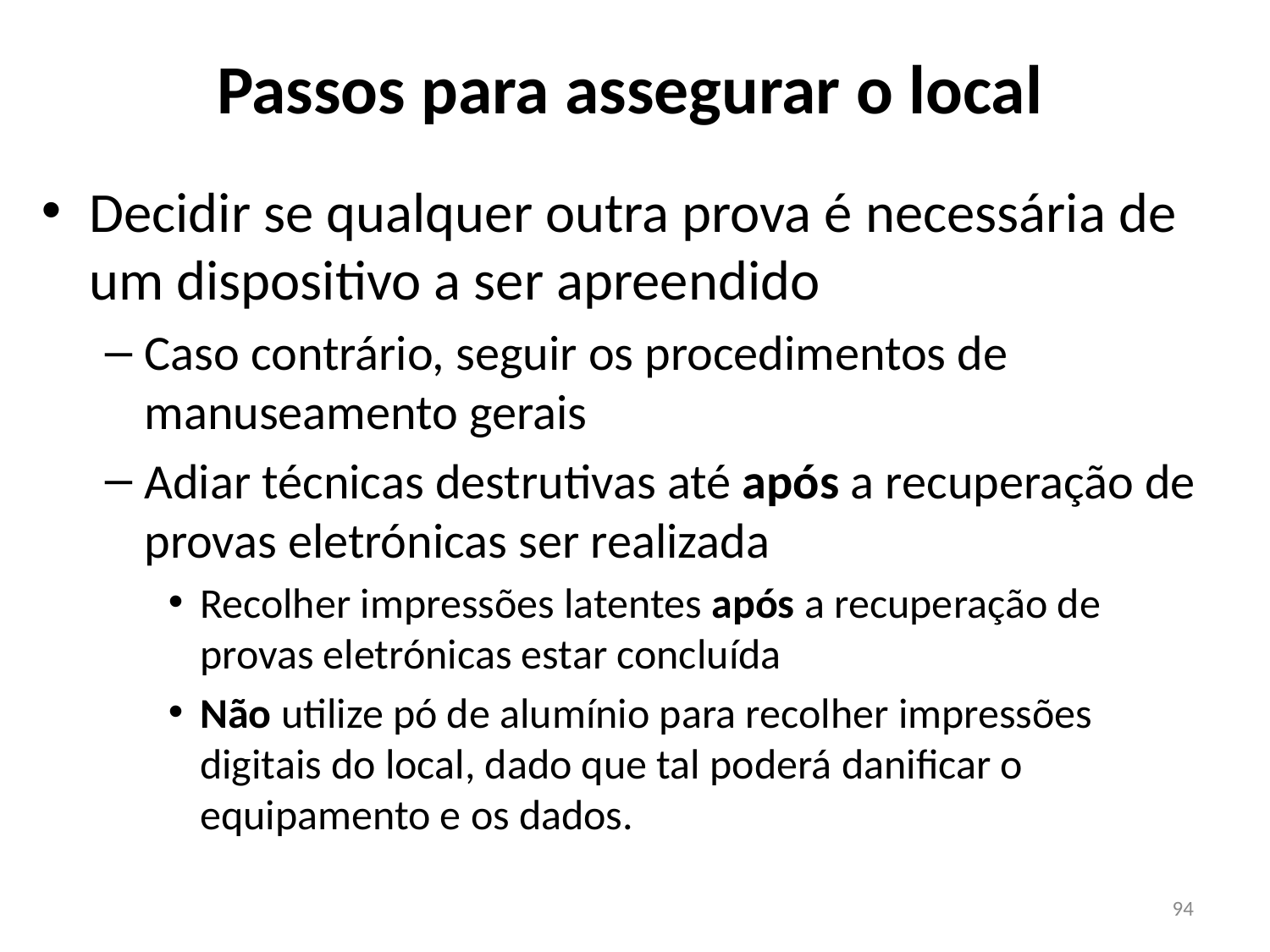

# Passos para assegurar o local
Decidir se qualquer outra prova é necessária de um dispositivo a ser apreendido
Caso contrário, seguir os procedimentos de manuseamento gerais
Adiar técnicas destrutivas até após a recuperação de provas eletrónicas ser realizada
Recolher impressões latentes após a recuperação de provas eletrónicas estar concluída
Não utilize pó de alumínio para recolher impressões digitais do local, dado que tal poderá danificar o equipamento e os dados.
94